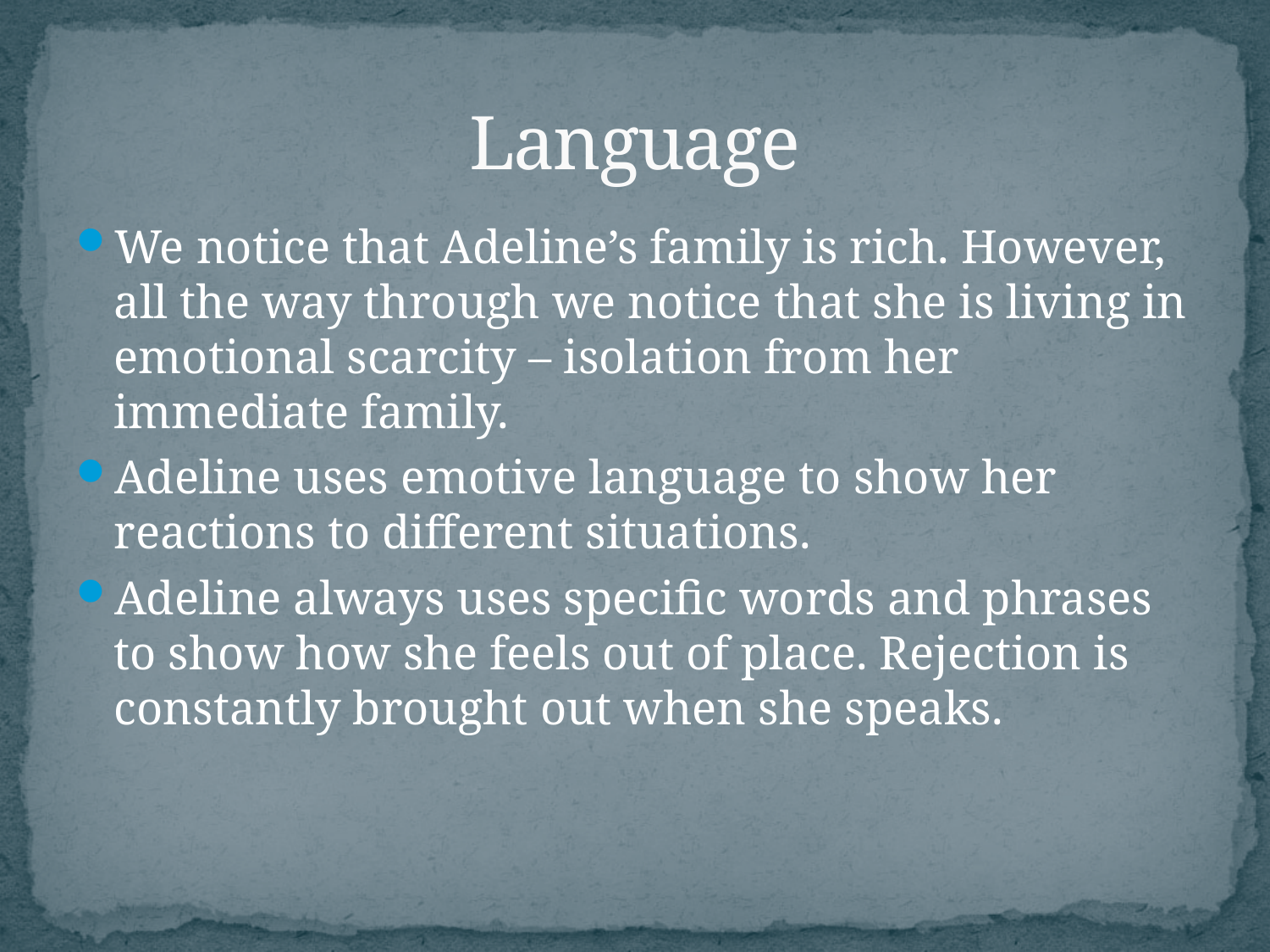

# Language
We notice that Adeline’s family is rich. However, all the way through we notice that she is living in emotional scarcity – isolation from her immediate family.
Adeline uses emotive language to show her reactions to different situations.
Adeline always uses specific words and phrases to show how she feels out of place. Rejection is constantly brought out when she speaks.